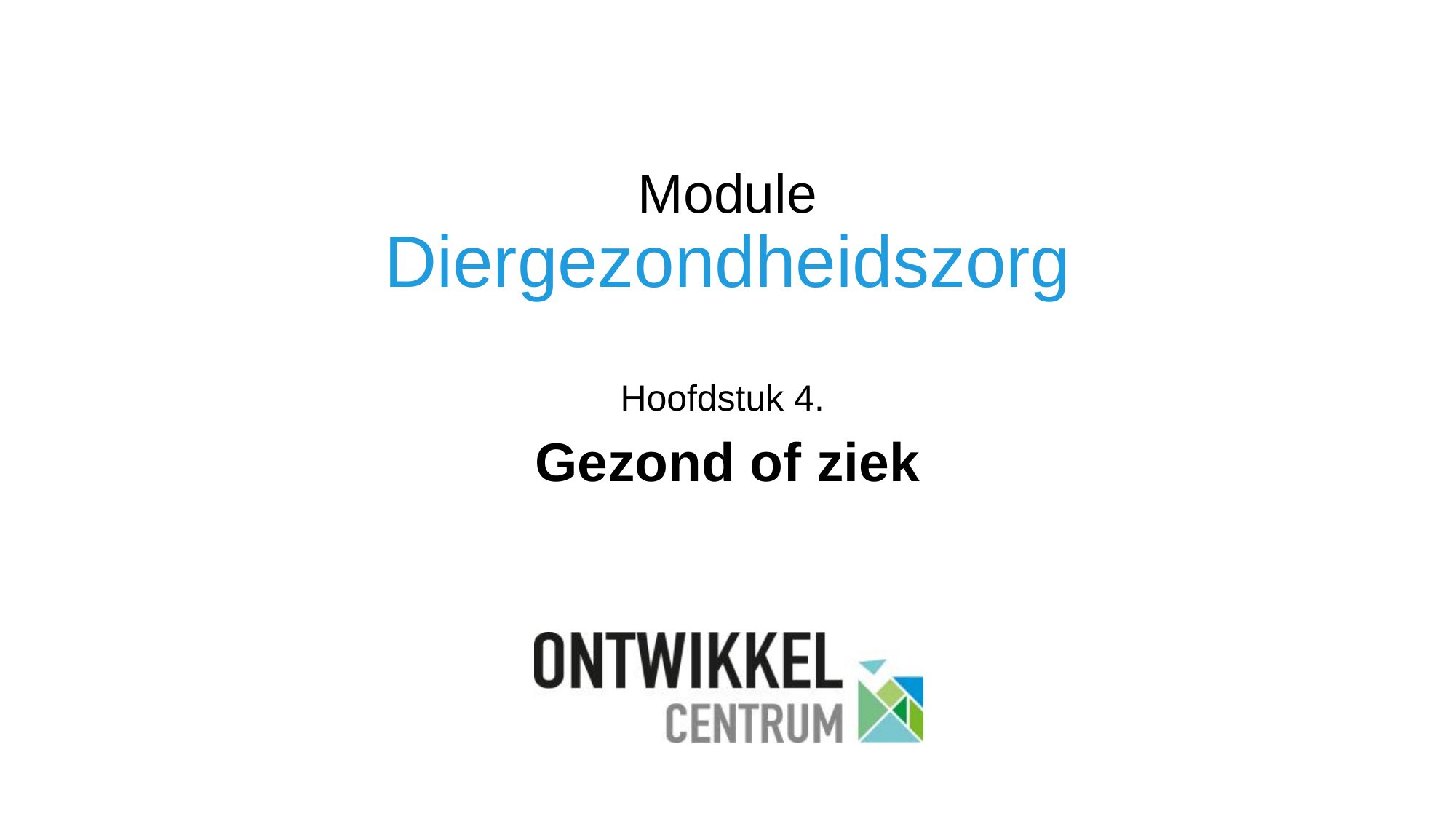

# Module Diergezondheidszorg
Hoofdstuk 4.
Gezond of ziek